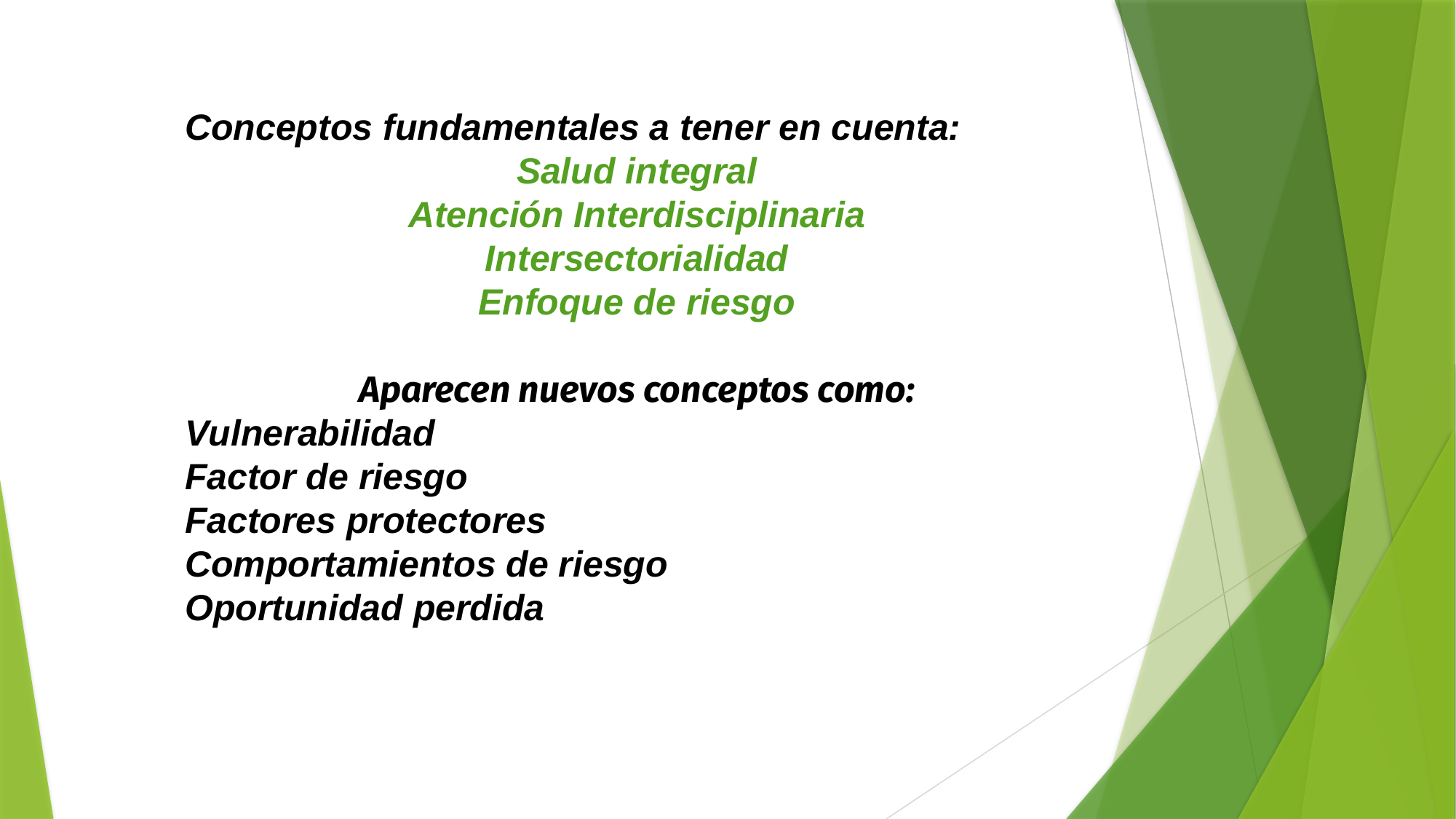

Conceptos fundamentales a tener en cuenta:
Salud integral
Atención Interdisciplinaria
Intersectorialidad
Enfoque de riesgo

Aparecen nuevos conceptos como:
Vulnerabilidad
Factor de riesgo
Factores protectores
Comportamientos de riesgo
Oportunidad perdida